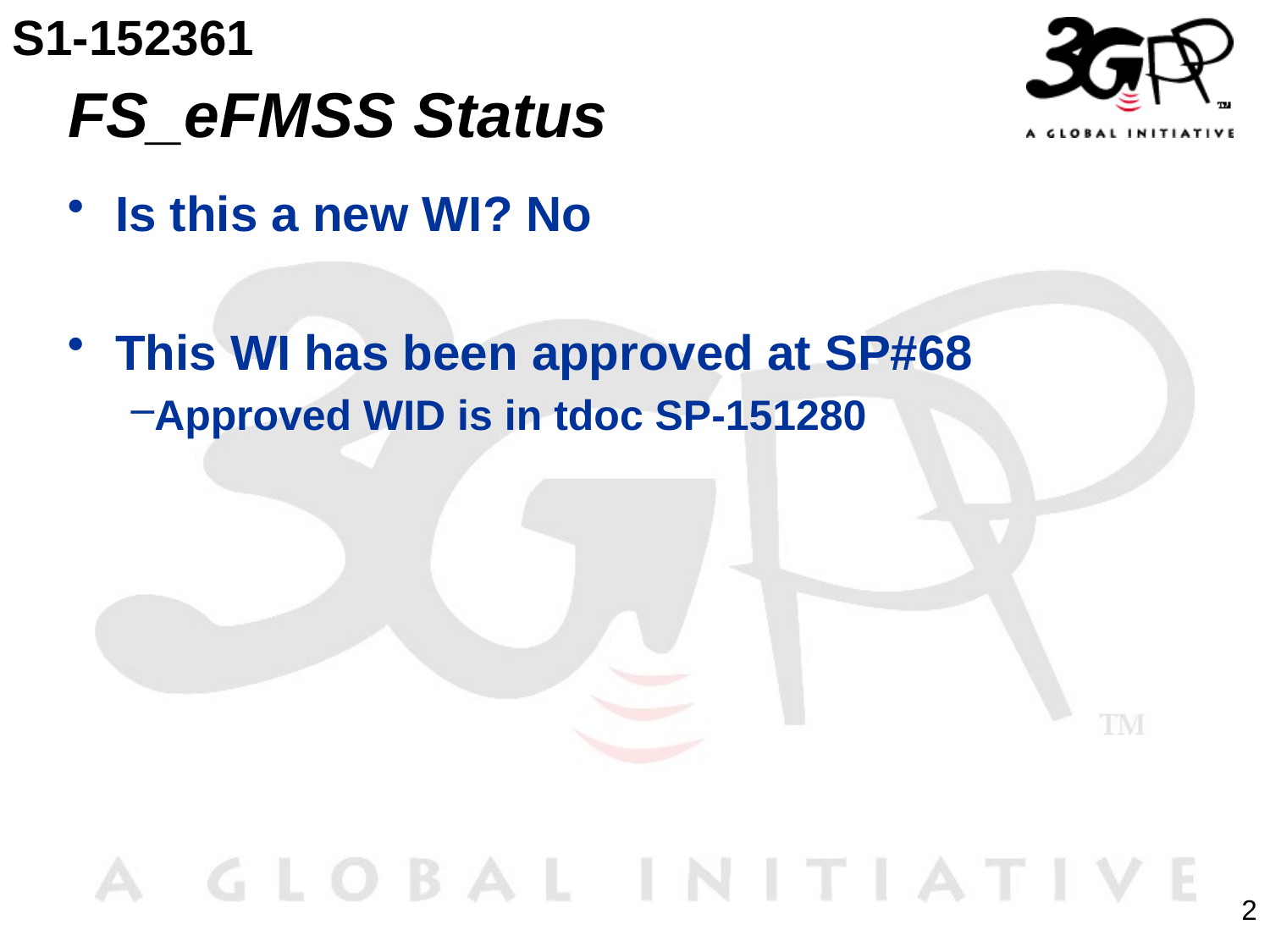

S1-152361
# FS_eFMSS Status
Is this a new WI? No

This WI has been approved at SP#68
Approved WID is in tdoc SP-151280
2